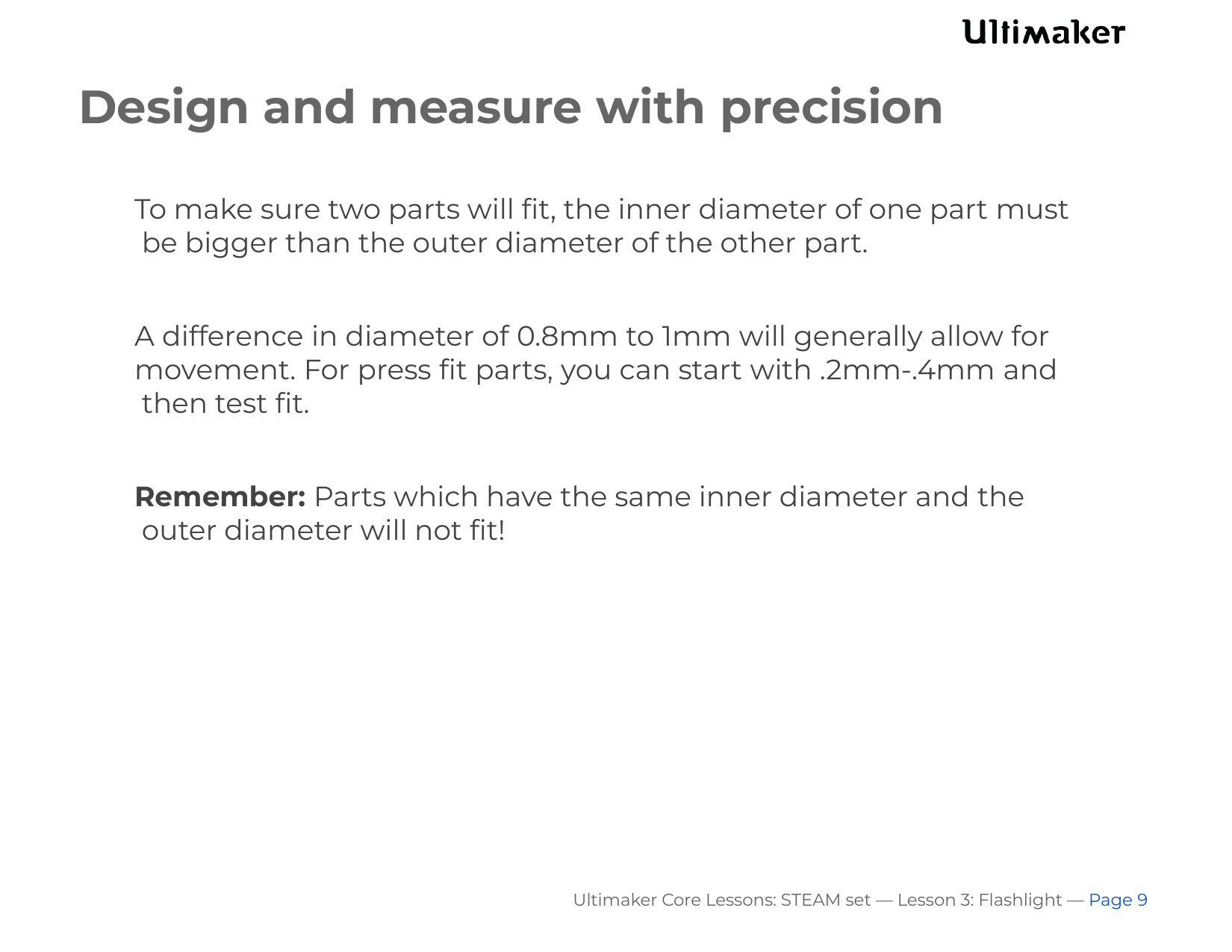

# Design and measure with precision
To make sure two parts will fit, the inner diameter of one part must  be bigger than the outer diameter of the other part.

A difference in diameter of 0.8mm to 1mm will generally allow for  movement. For press fit parts, you can start with .2mm-.4mm and  then test fit.

Remember: Parts which have the same inner diameter and the  outer diameter will not fit!
Ultimaker Core Lessons: STEAM set — Lesson 3: Flashlight — Page 9